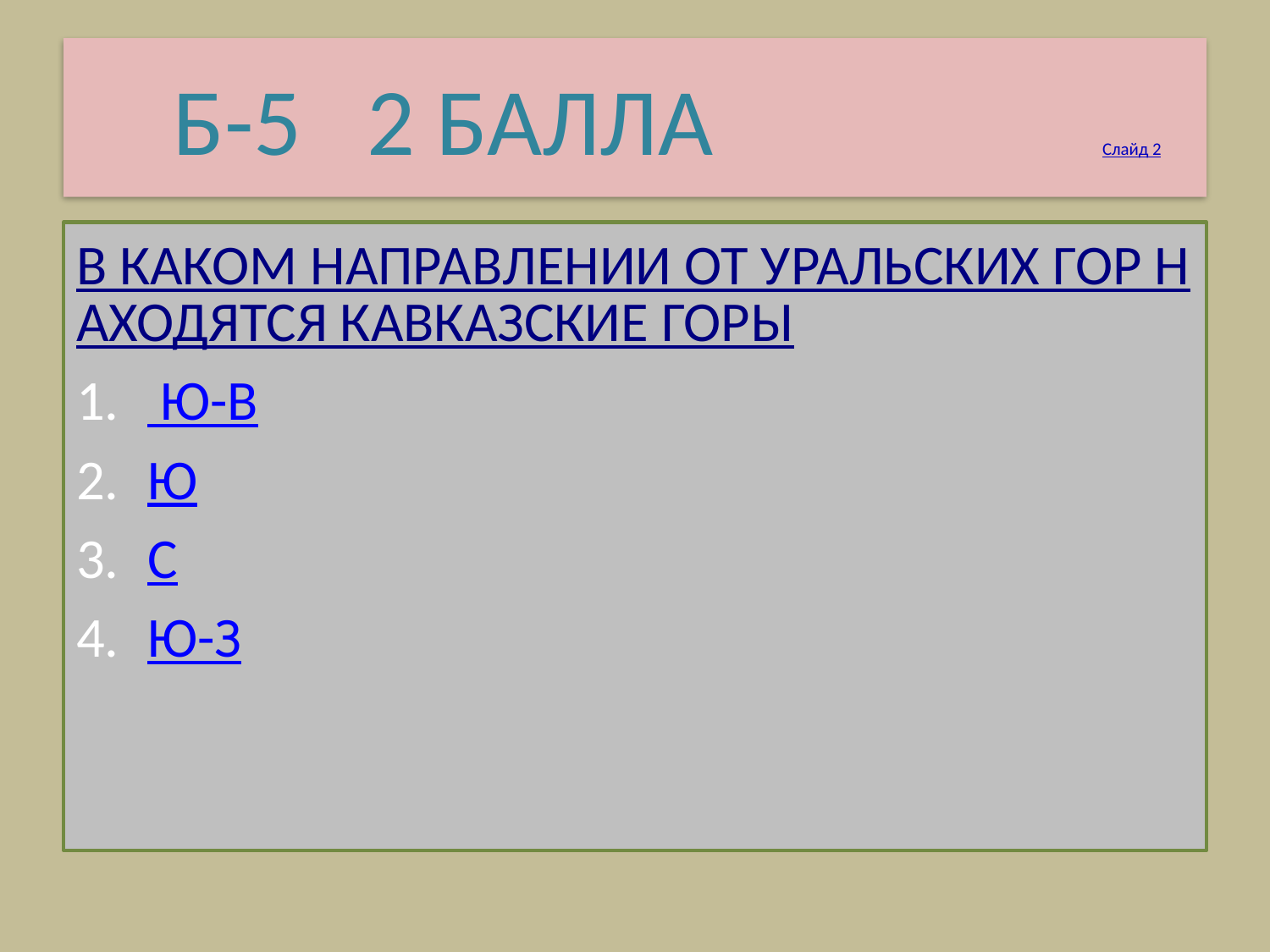

# Б-5   2 БАЛЛА                  Слайд 2
В КАКОМ НАПРАВЛЕНИИ ОТ УРАЛЬСКИХ ГОР НАХОДЯТСЯ КАВКАЗСКИЕ ГОРЫ
 Ю-В
Ю
С
Ю-З